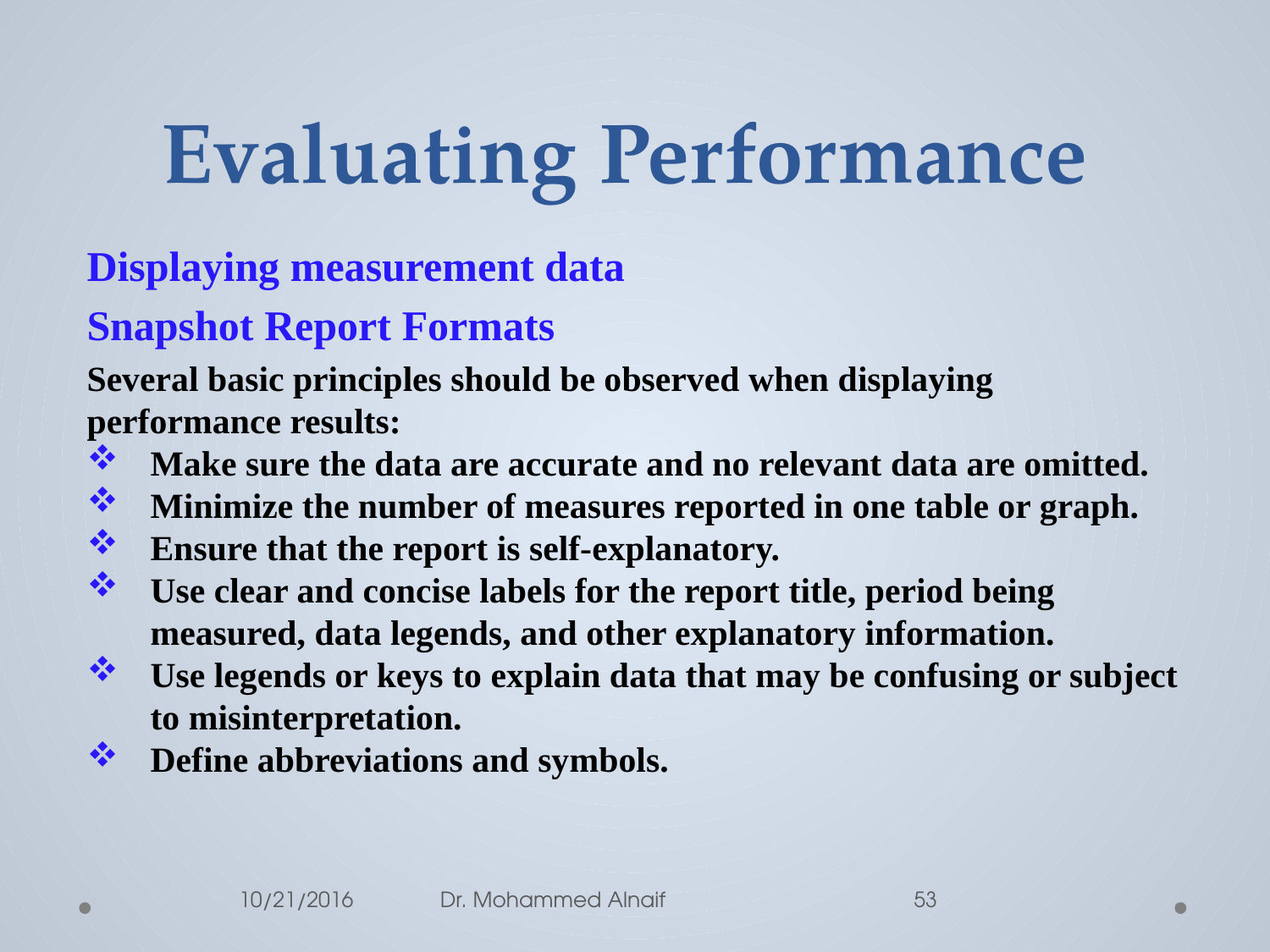

# Evaluating Performance
Displaying measurement data
Snapshot Report Formats
Several basic principles should be observed when displaying performance results:
Make sure the data are accurate and no relevant data are omitted.
Minimize the number of measures reported in one table or graph.
Ensure that the report is self-explanatory.
Use clear and concise labels for the report title, period being measured, data legends, and other explanatory information.
Use legends or keys to explain data that may be confusing or subject to misinterpretation.
Define abbreviations and symbols.
10/21/2016
Dr. Mohammed Alnaif
53